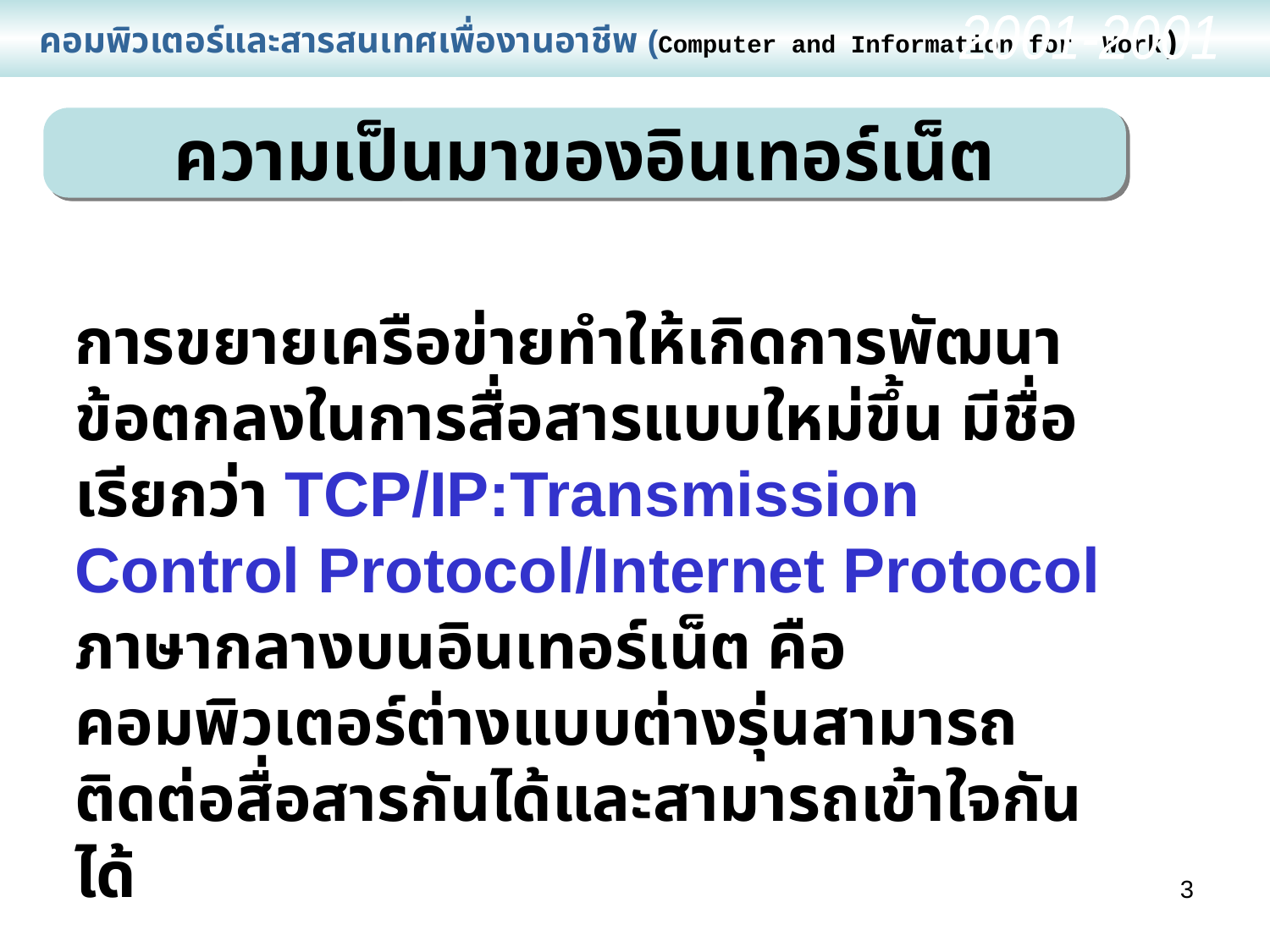

คอมพิวเตอร์และสารสนเทศเพื่องานอาชีพ (Computer and Information for  Work)
2001-2001
ความเป็นมาของอินเทอร์เน็ต
การขยายเครือข่ายทำให้เกิดการพัฒนาข้อตกลงในการสื่อสารแบบใหม่ขึ้น มีชื่อเรียกว่า TCP/IP:Transmission Control Protocol/Internet Protocol ภาษากลางบนอินเทอร์เน็ต คือ คอมพิวเตอร์ต่างแบบต่างรุ่นสามารถติดต่อสื่อสารกันได้และสามารถเข้าใจกันได้
3